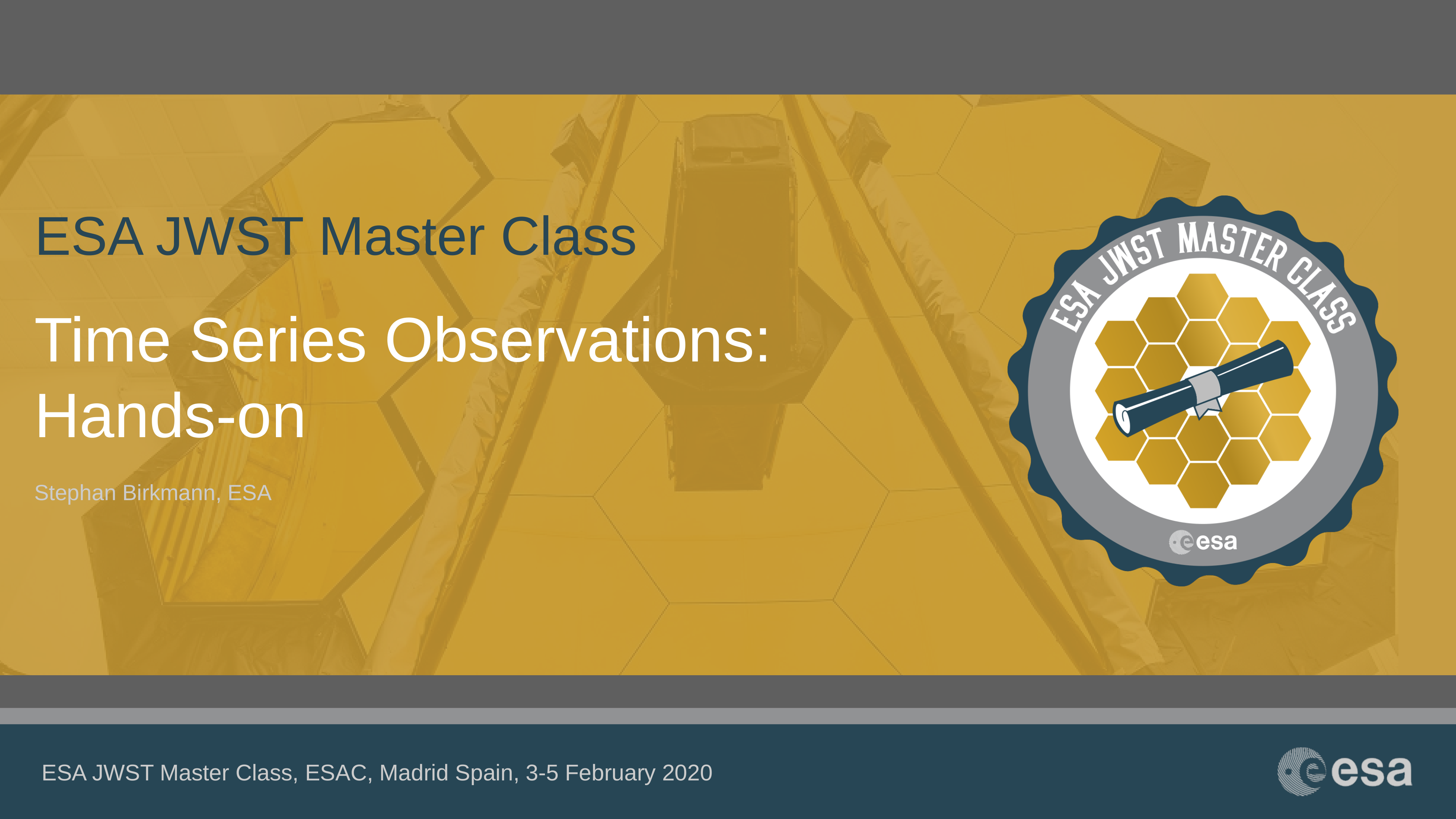

# Time Series Observations: Hands-on
Stephan Birkmann, ESA